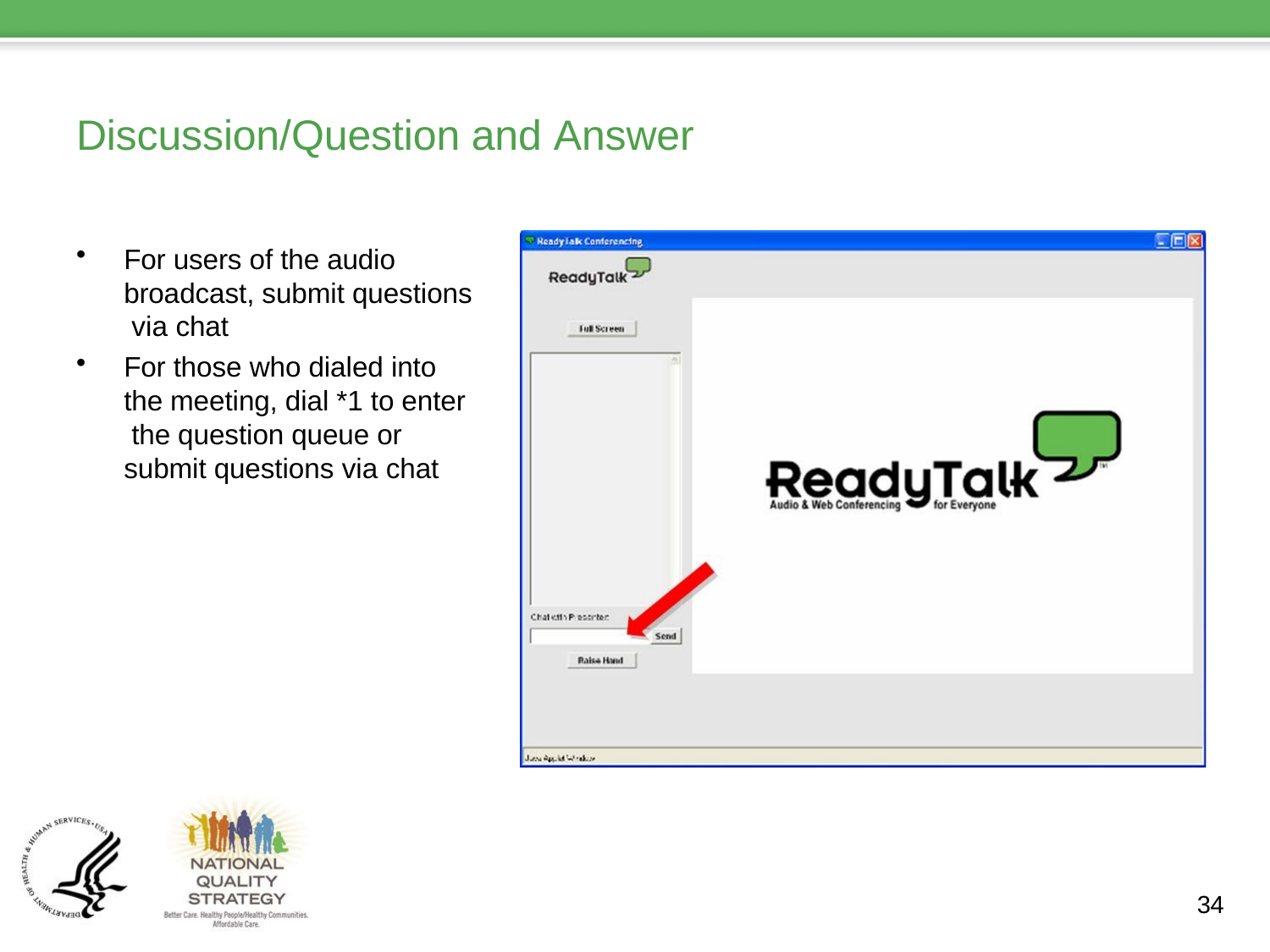

# Discussion/Question and Answer

For users of the audio  broadcast, submit questions  via chat
For those who dialed into  the meeting, dial *1 to enter  the question queue or  submit questions via chat

34